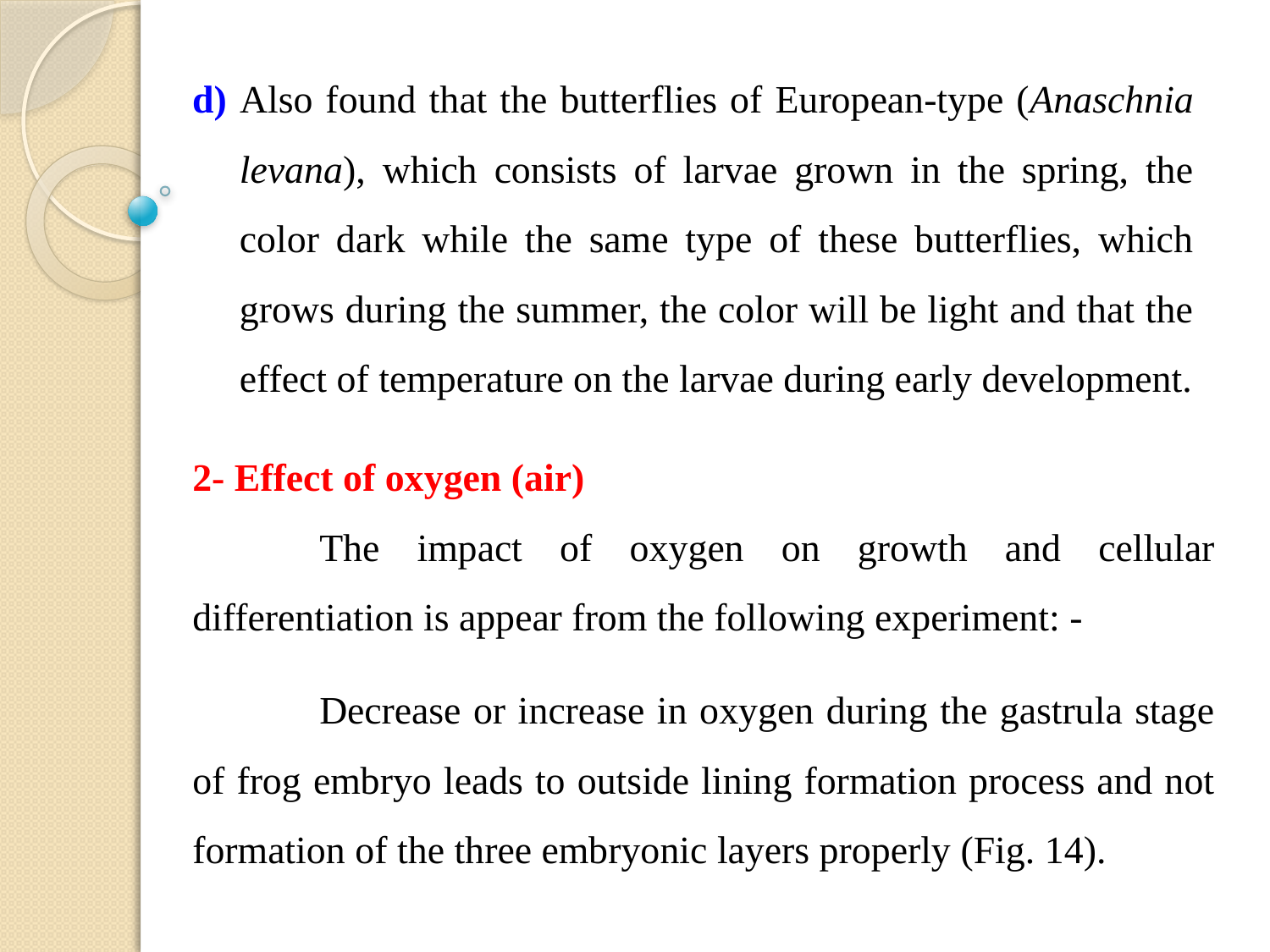

d) Also found that the butterflies of European-type (Anaschnia levana), which consists of larvae grown in the spring, the color dark while the same type of these butterflies, which grows during the summer, the color will be light and that the effect of temperature on the larvae during early development.
2- Effect of oxygen (air)
	The impact of oxygen on growth and cellular differentiation is appear from the following experiment: -
	Decrease or increase in oxygen during the gastrula stage of frog embryo leads to outside lining formation process and not formation of the three embryonic layers properly (Fig. 14).